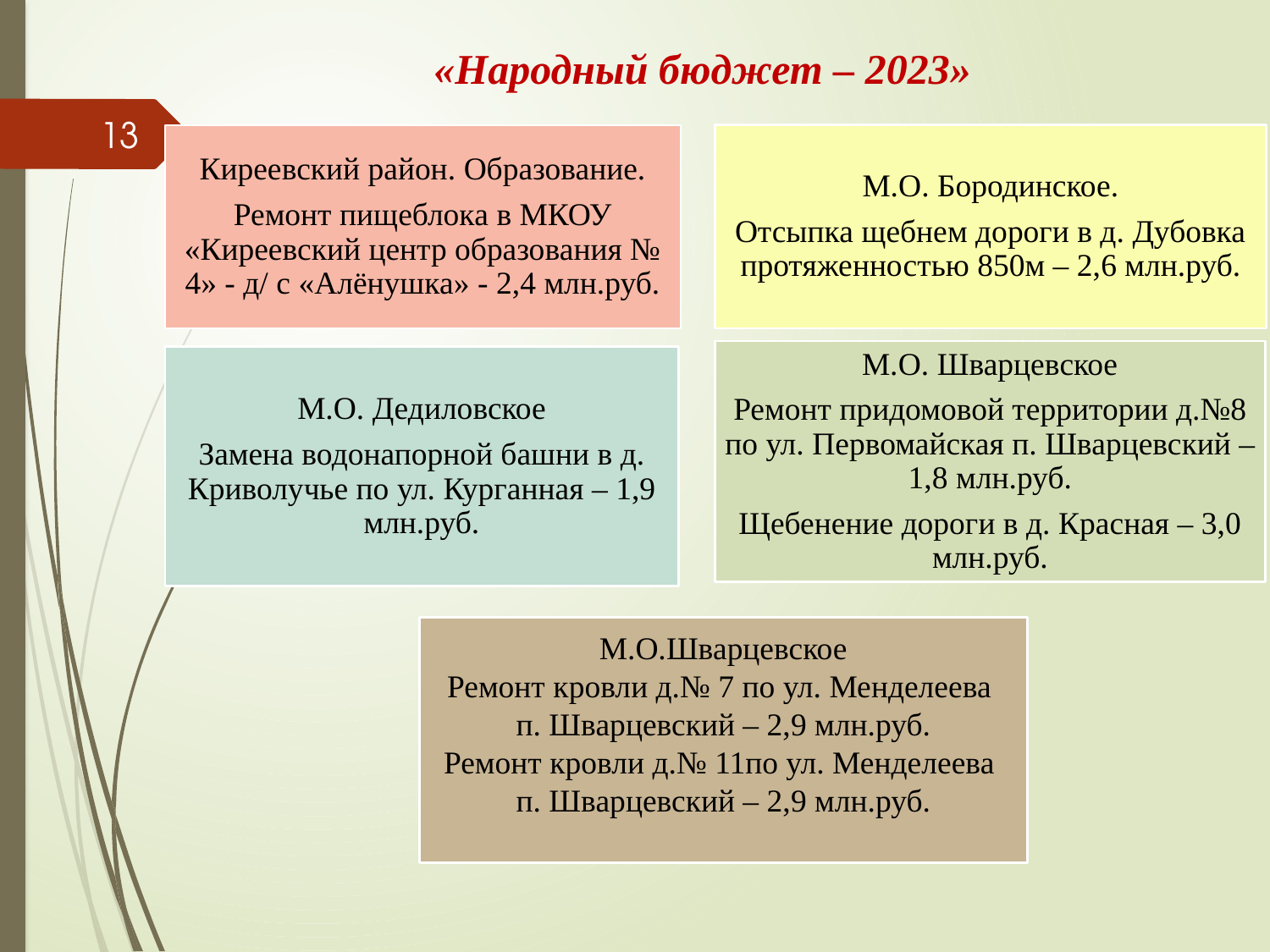

# «Народный бюджет – 2023»
13
Киреевский район. Образование.
Ремонт пищеблока в МКОУ «Киреевский центр образования № 4» - д/ с «Алёнушка» - 2,4 млн.руб.
М.О. Бородинское.
Отсыпка щебнем дороги в д. Дубовка протяженностью 850м – 2,6 млн.руб.
М.О. Дедиловское
Замена водонапорной башни в д. Криволучье по ул. Курганная – 1,9 млн.руб.
М.О. Шварцевское
Ремонт придомовой территории д.№8 по ул. Первомайская п. Шварцевский – 1,8 млн.руб.
Щебенение дороги в д. Красная – 3,0 млн.руб.
М.О.Шварцевское
Ремонт кровли д.№ 7 по ул. Менделеева
п. Шварцевский – 2,9 млн.руб.
Ремонт кровли д.№ 11по ул. Менделеева
п. Шварцевский – 2,9 млн.руб.